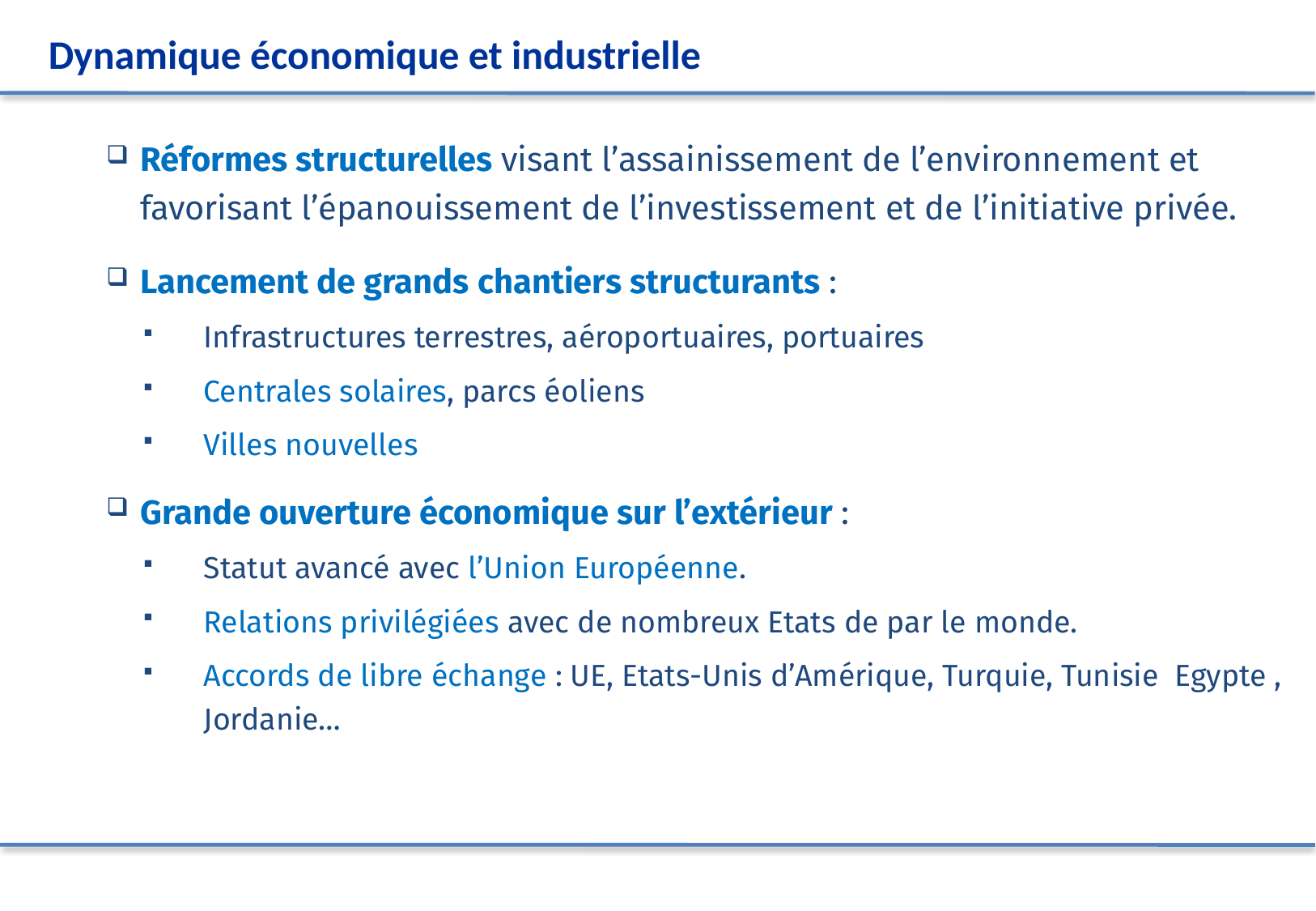

Dynamique économique et industrielle

Réformes structurelles visant l’assainissement de l’environnement et favorisant l’épanouissement de l’investissement et de l’initiative privée.

Lancement de grands chantiers structurants :
Infrastructures terrestres, aéroportuaires, portuaires
Centrales solaires, parcs éoliens
Villes nouvelles
Grande ouverture économique sur l’extérieur :
Statut avancé avec l’Union Européenne.
Relations privilégiées avec de nombreux Etats de par le monde.
Accords de libre échange : UE, Etats-Unis d’Amérique, Turquie, Tunisie  Egypte , Jordanie…